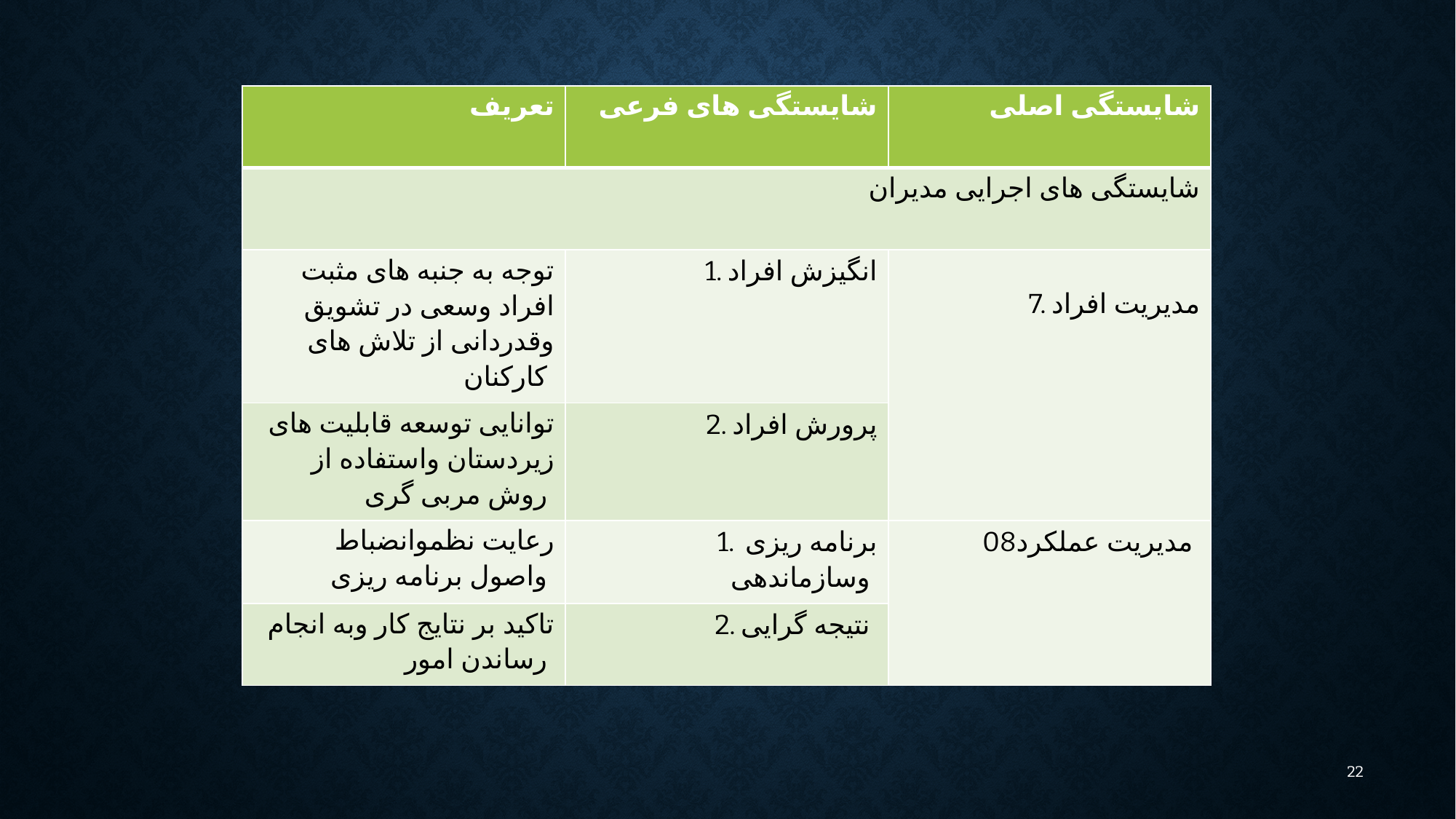

| تعریف | شایستگی های فرعی | شایستگی اصلی |
| --- | --- | --- |
| شایستگی های اجرایی مدیران |  |  |
| توجه به جنبه های مثبت افراد وسعی در تشویق وقدردانی از تلاش های کارکنان | 1. انگیزش افراد | 7. مدیریت افراد |
| توانایی توسعه قابلیت های زیردستان واستفاده از روش مربی گری | 2. پرورش افراد |  |
| رعایت نظموانضباط واصول برنامه ریزی | 1. برنامه ریزی وسازماندهی | 08مدیریت عملکرد |
| تاکید بر نتایج کار وبه انجام رساندن امور | 2. نتیجه گرایی |  |

22